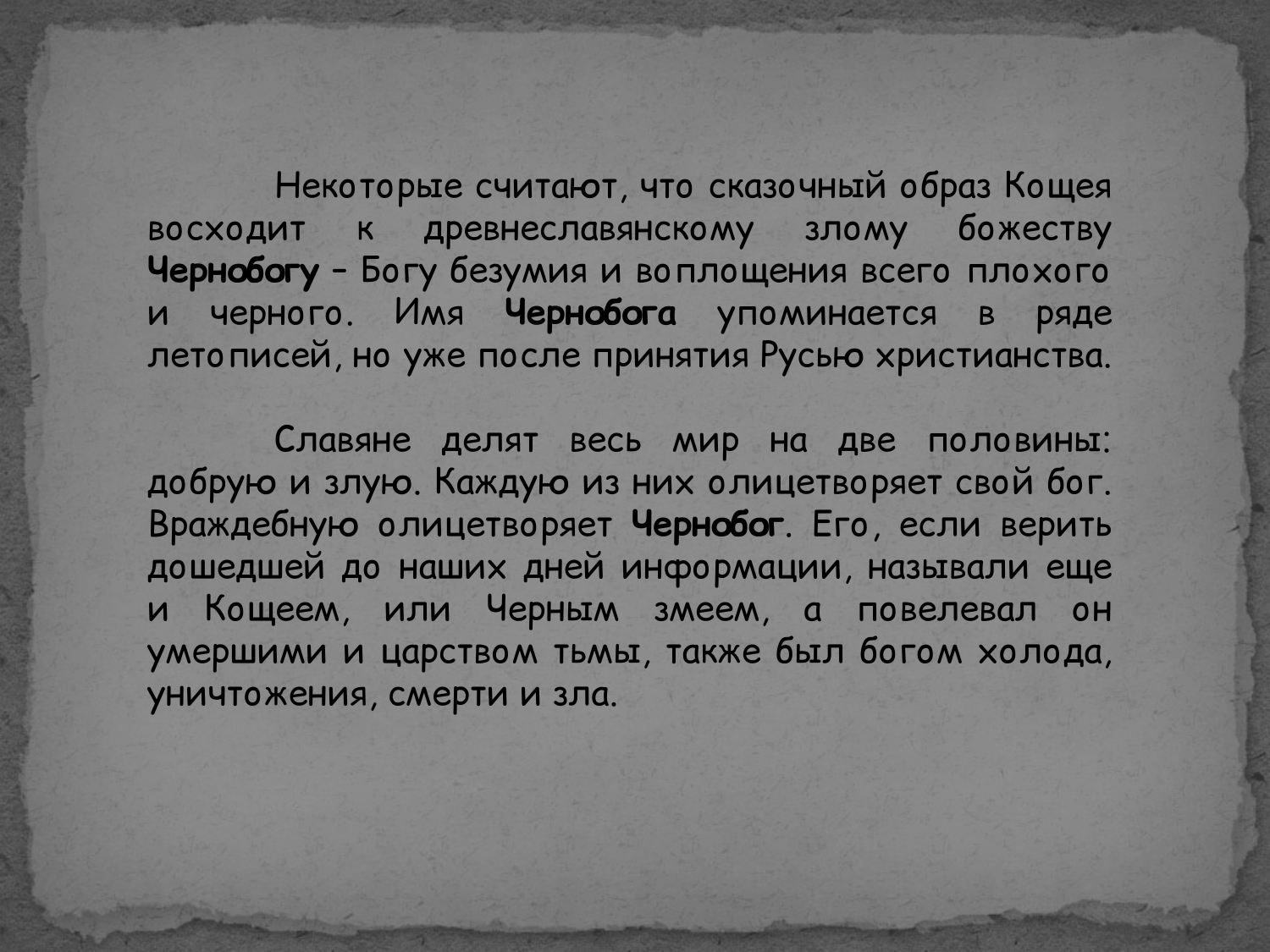

Некоторые считают, что сказочный образ Кощея восходит к древнеславянскому злому божеству Чернобогу – Богу безумия и воплощения всего плохого и черного. Имя Чернобога упоминается в ряде летописей, но уже после принятия Русью христианства.

	Славяне делят весь мир на две половины: добрую и злую. Каждую из них олицетворяет свой бог. Враждебную олицетворяет Чернобог. Его, если верить дошедшей до наших дней информации, называли еще и Кощеем, или Черным змеем, а повелевал он умершими и царством тьмы, также был богом холода, уничтожения, смерти и зла.